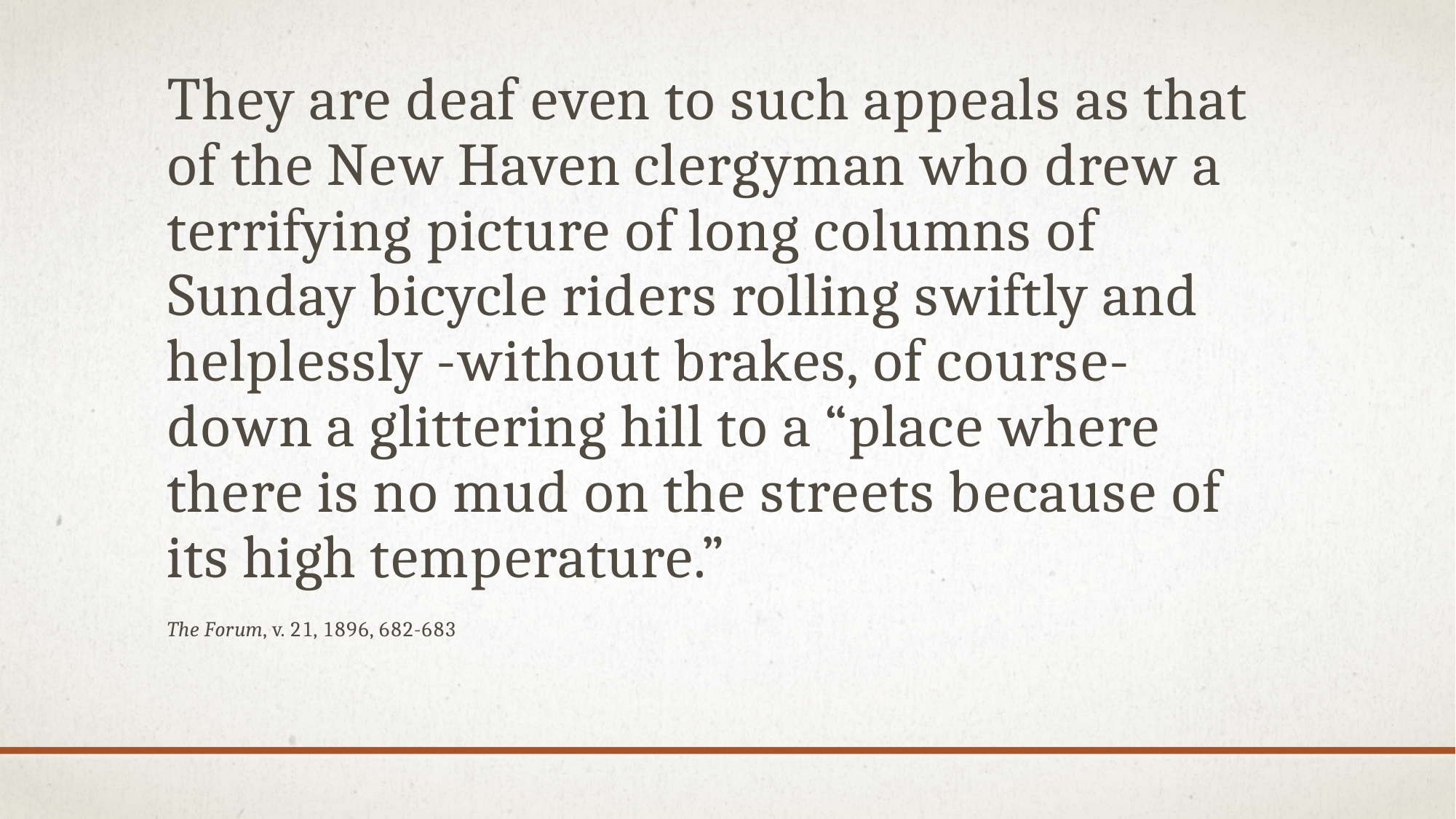

They are deaf even to such appeals as that of the New Haven clergyman who drew a terrifying picture of long columns of Sunday bicycle riders rolling swiftly and helplessly -without brakes, of course- down a glittering hill to a “place where there is no mud on the streets because of its high temperature.”
The Forum, v. 21, 1896, 682-683